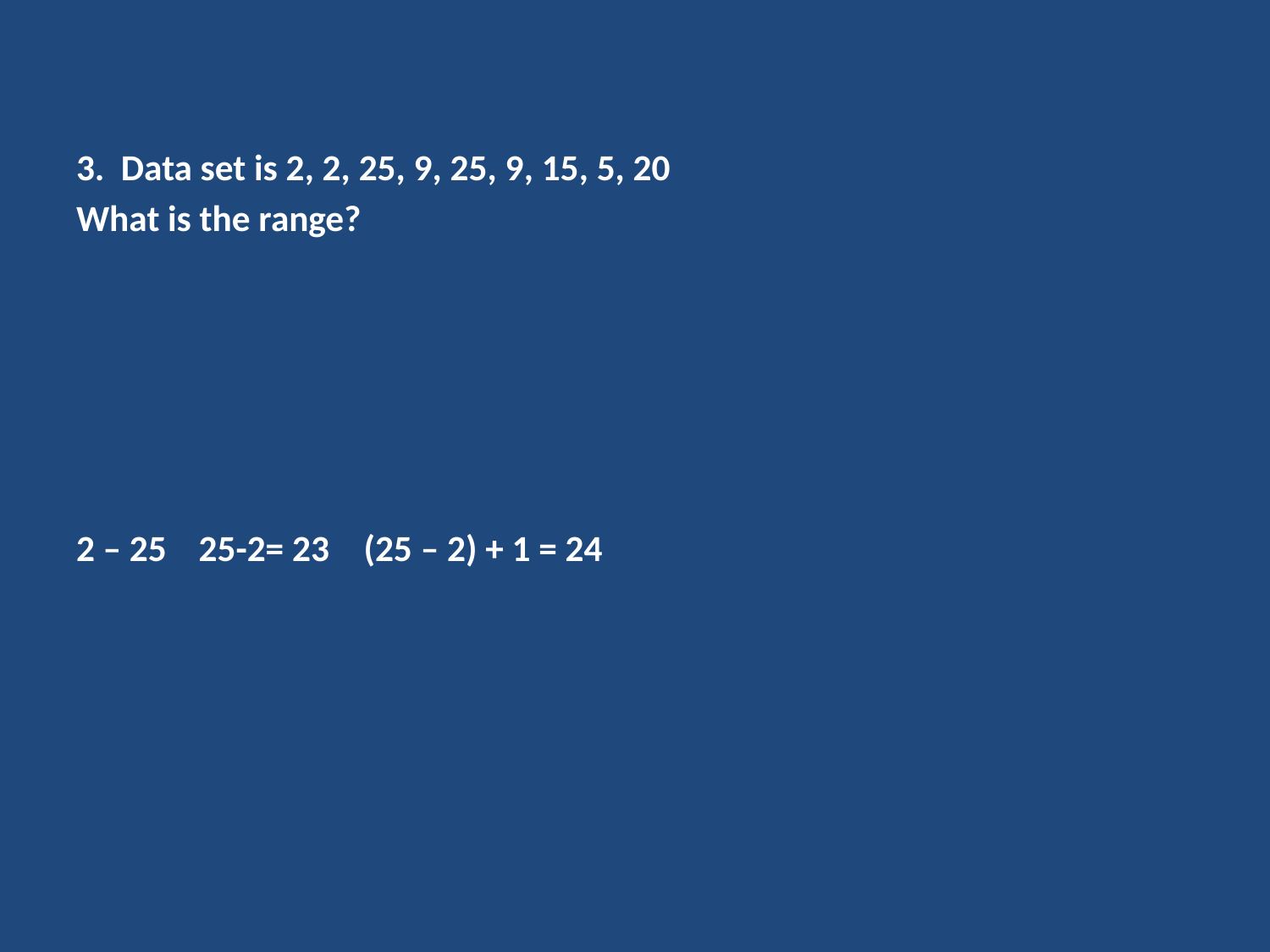

3.  Data set is 2, 2, 25, 9, 25, 9, 15, 5, 20
What is the range?

2 – 25			25-2= 23		(25 – 2) + 1 = 24